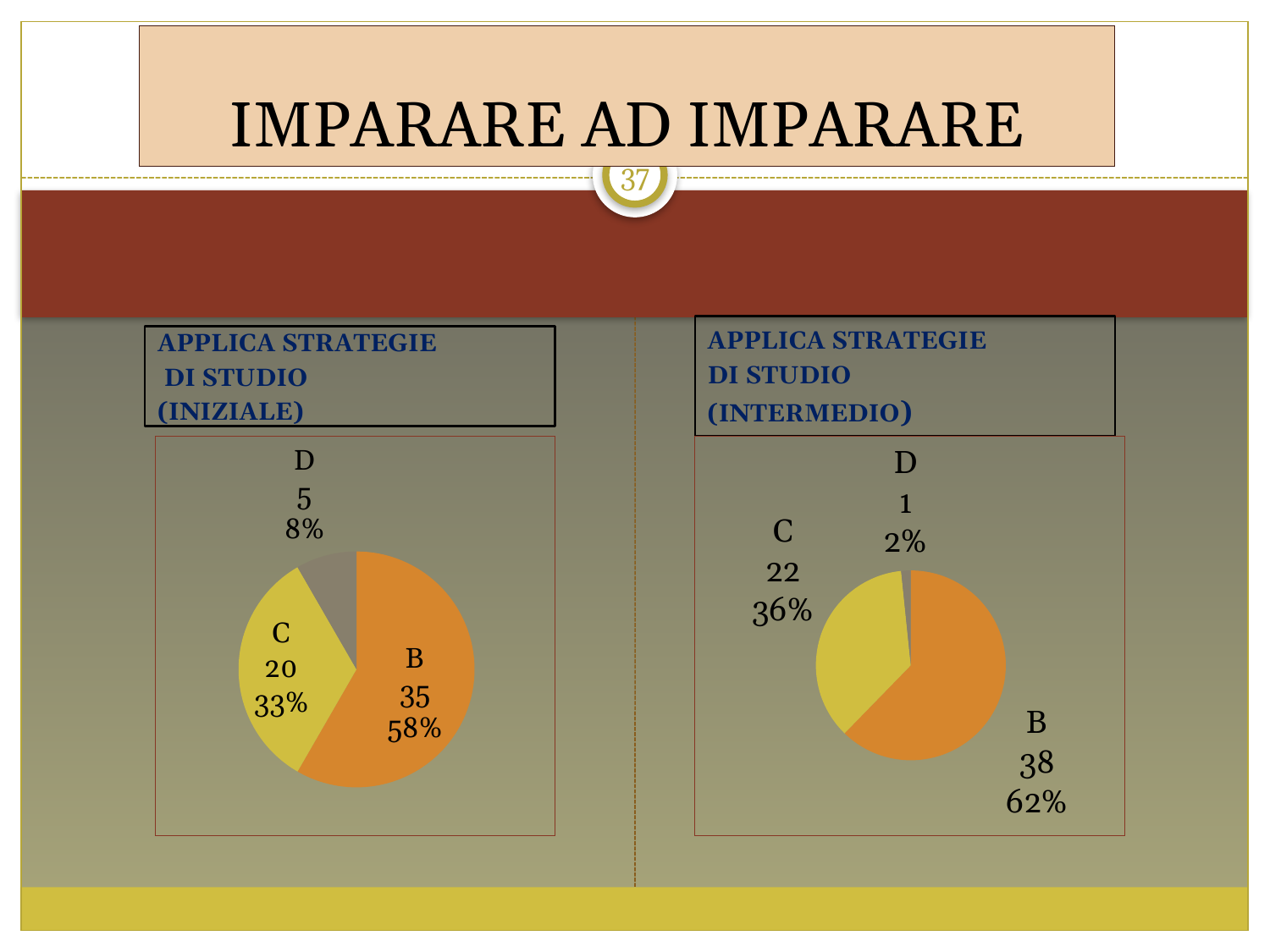

# IMPARARE AD IMPARARE
37
APPLICA STRATEGIE
DI STUDIO
(INTERMEDIO)
APPLICA STRATEGIE
 DI STUDIO
(INIZIALE)

### Chart

| Category | Vendite |
|---|---|
| A | 0.0 |
| B | 35.0 |
| C | 20.0 |
| D | 5.0 |

### Chart

| Category | Vendite |
|---|---|
| A | 0.0 |
| B | 38.0 |
| C | 22.0 |
| D | 1.0 |